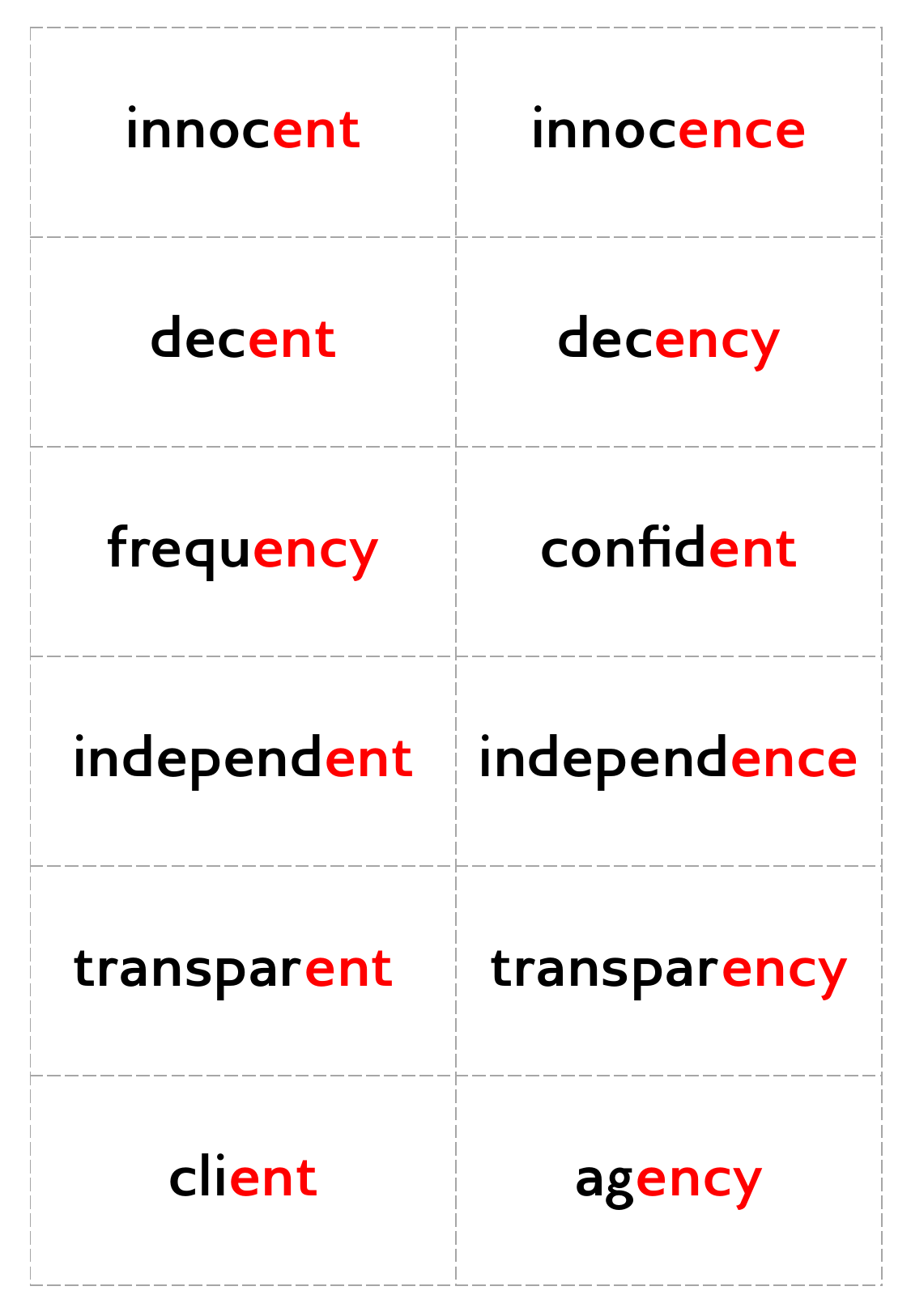

| innocent | innocence |
| --- | --- |
| decent | decency |
| frequency | confident |
| independent | independence |
| transparent | transparency |
| client | agency |